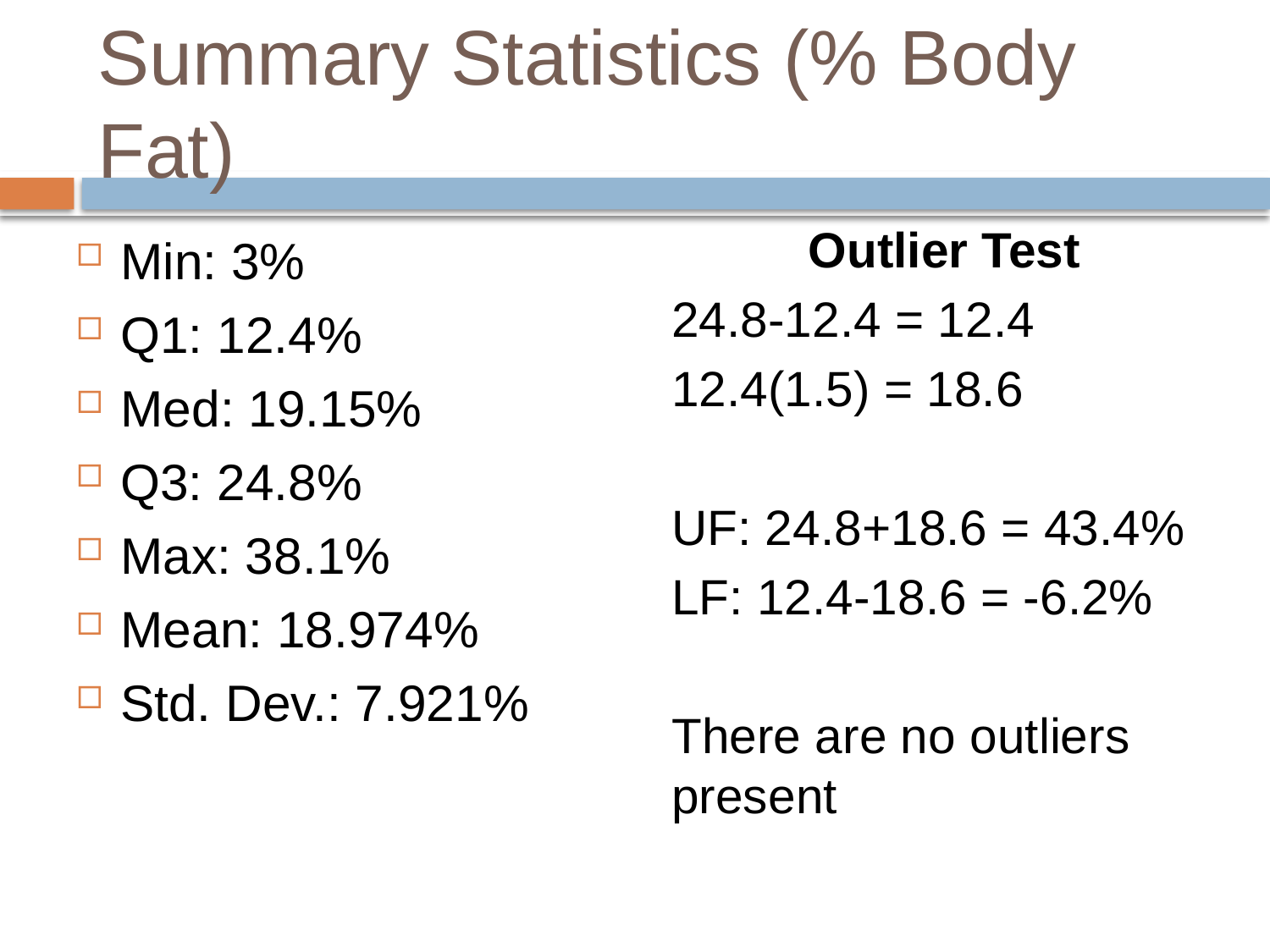

# Summary Statistics (% Body Fat)
Outlier Test
24.8-12.4 = 12.4
12.4(1.5) = 18.6

UF: 24.8+18.6 = 43.4%
LF: 12.4-18.6 = -6.2%

There are no outliers present
Min: 3%
Q1: 12.4%
Med: 19.15%
Q3: 24.8%
Max: 38.1%
Mean: 18.974%
Std. Dev.: 7.921%